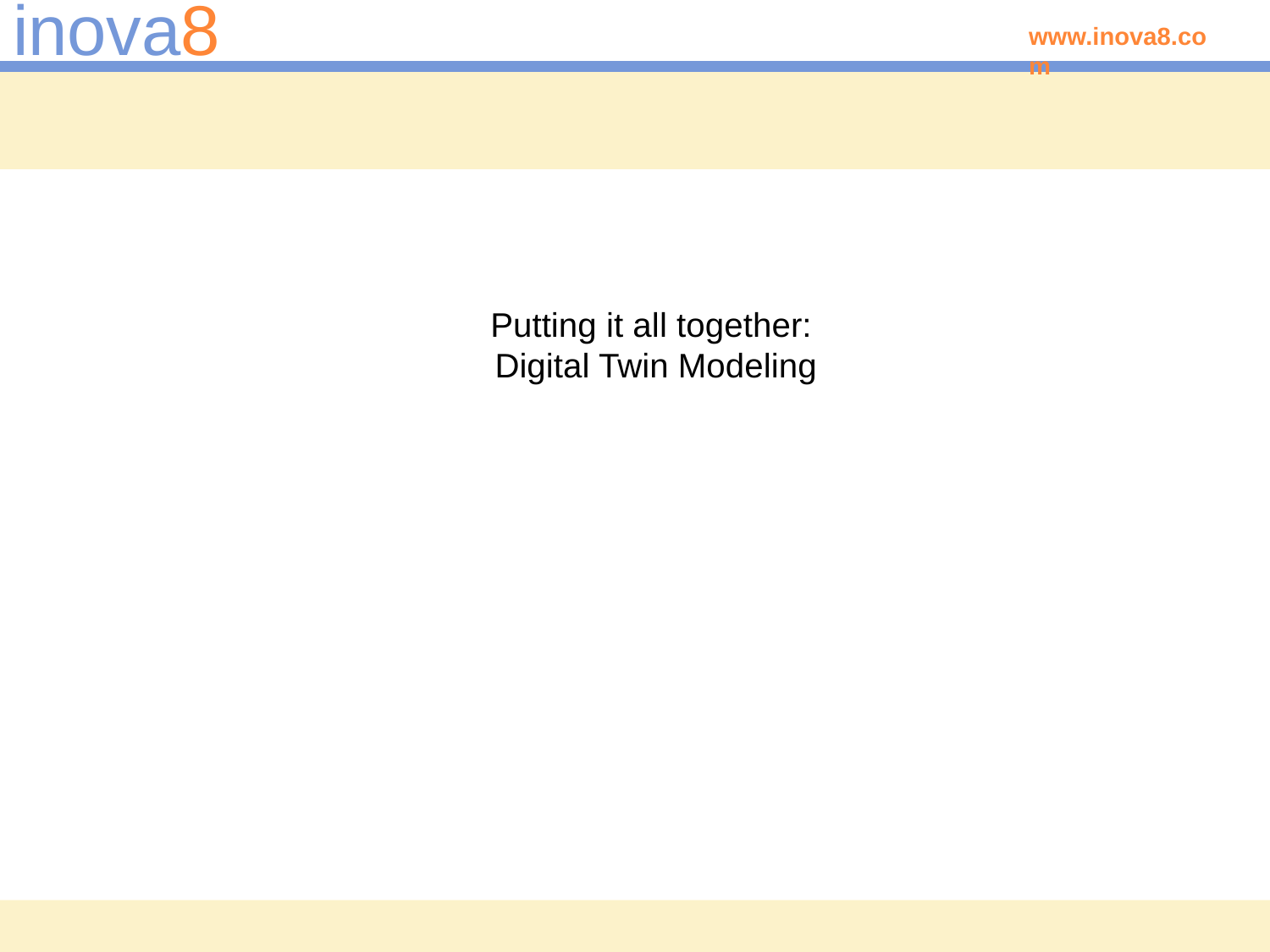

# Putting it all together: Digital Twin Modeling